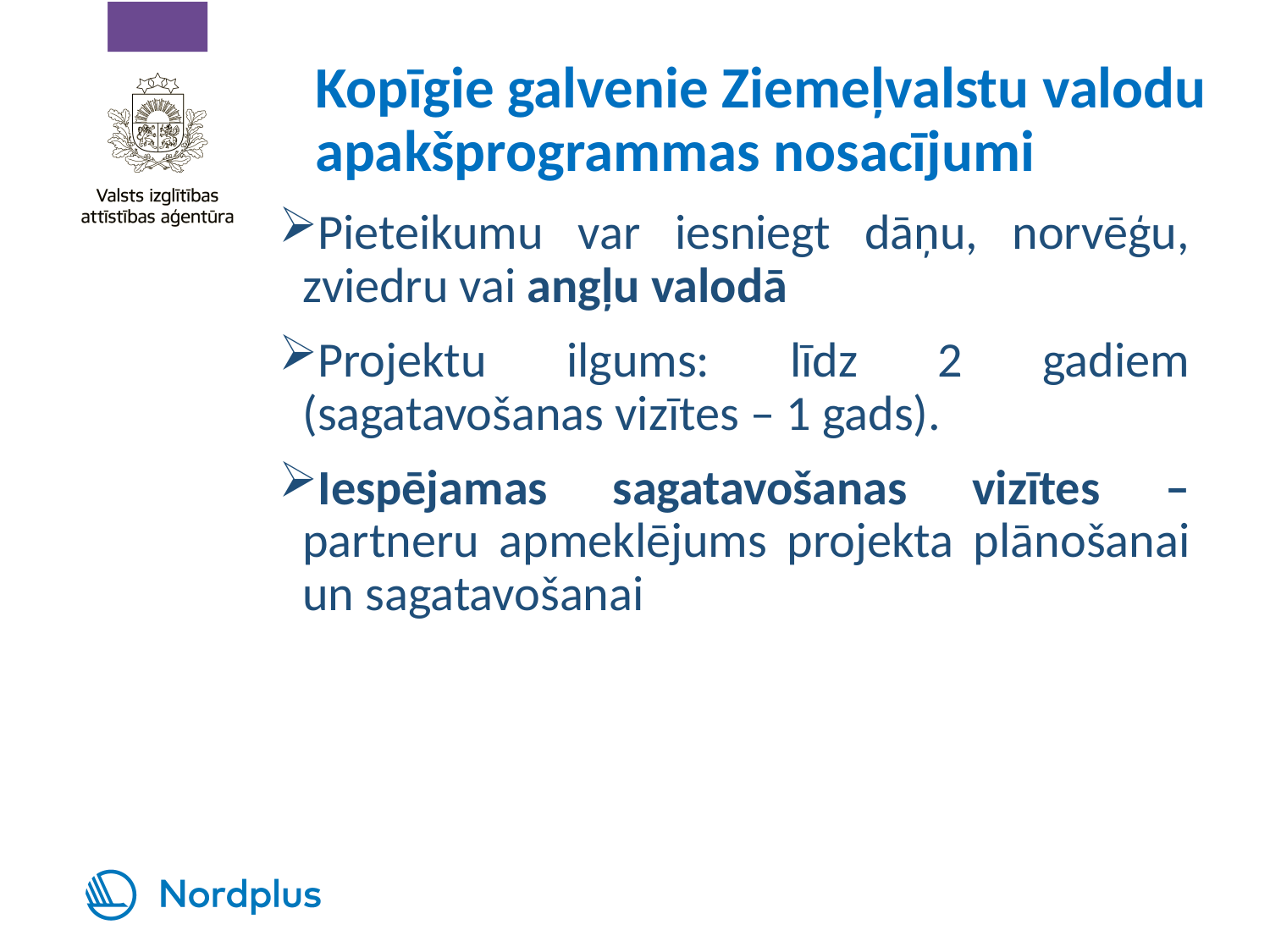

# Kopīgie galvenie Ziemeļvalstu valodu apakšprogrammas nosacījumi
Pieteikumu var iesniegt dāņu, norvēģu, zviedru vai angļu valodā
Projektu ilgums: līdz 2 gadiem (sagatavošanas vizītes – 1 gads).
Iespējamas sagatavošanas vizītes – partneru apmeklējums projekta plānošanai un sagatavošanai